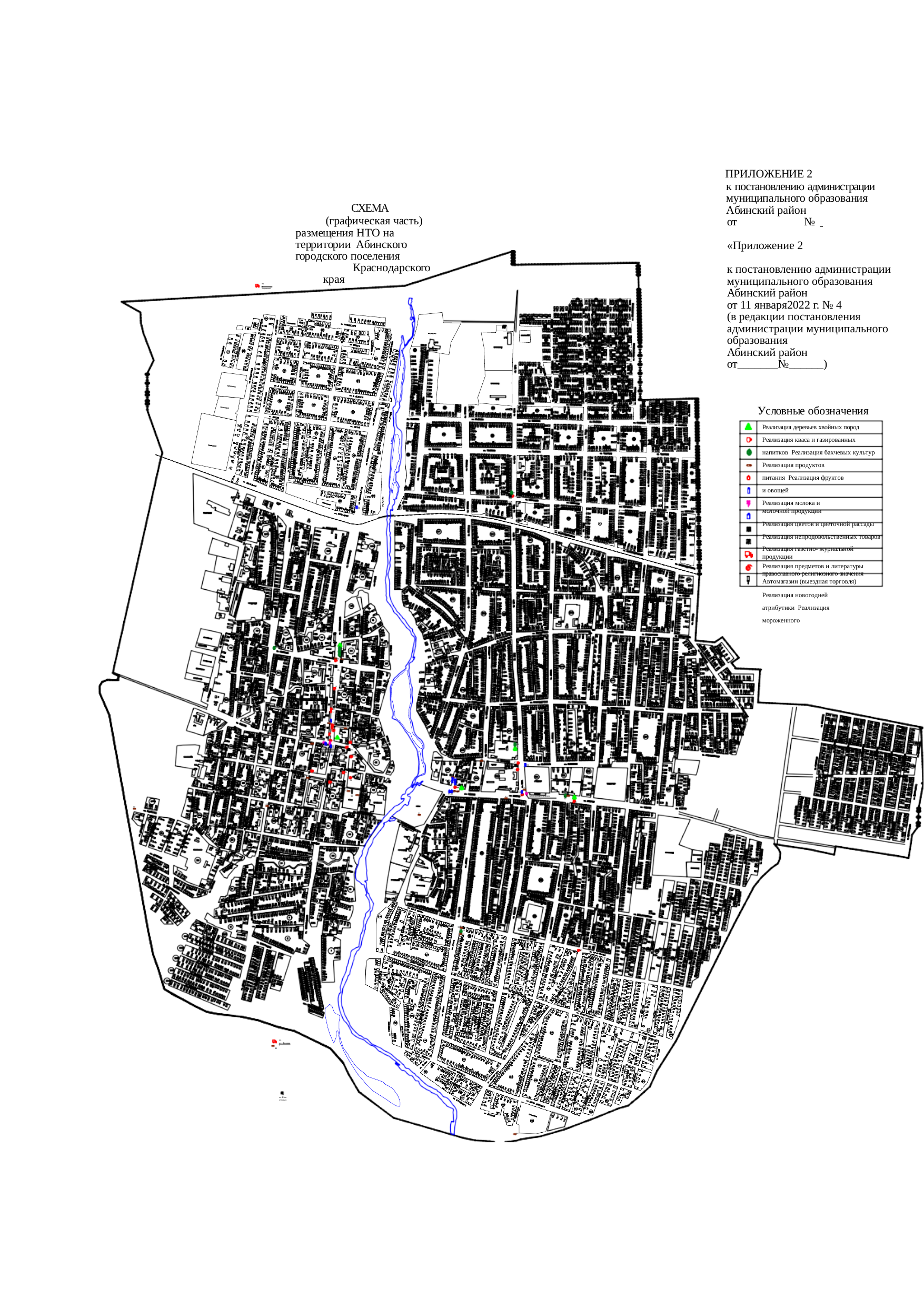

ПРИЛОЖЕНИЕ 2
к постановлению администрации  муниципального образования  Абинский район
от	№

«Приложение 2

к постановлению администрации муниципального образования Абинский район
от 11 января2022 г. № 4
(в редакции постановления администрации муниципального образования
Абинский район
от_______№______)
СХЕМА
(графическая часть)  размещения НТО на территории  Абинского городского поселения
Краснодарского края
94
х . Бережной
Условные обозначения
Реализация деревьев хвойных пород  Реализация кваса и газированных напитков  Реализация бахчевых культур
Реализация продуктов питания  Реализация фруктов и овощей
Реализация молока и молочной продукции
Реализация цветов и цветочной рассады  Реализация непродовольственных товаров
Реализация газетно- журнальной продукции
Реализация предметов и литературы  православного религиозного значения  Автомагазин (выездная торговля)
Реализация новогодней атрибутики  Реализация мороженного

27
12
100
50
3
25
49
20
19
57   47
7   82
85
18
33
32
47    39
8
6         31
15
5
16      1
83
29	79  78
26

28
4
80
63,64,65 66,67,68,69
70,71,72,73,74,75,76,77
29
81
10
46
17
93
84
34
11
21
43
38
89,90       86
24
88
87

8     2
14
45
22
62
36 37
91,92
96   23
42
13      51,52,53,54,55,56,57,58,59,60,61             41      8
30
9
44
97
52
35
26
41
40
95
с/ т Водник 1
48
99
ст. Шап сугская
98